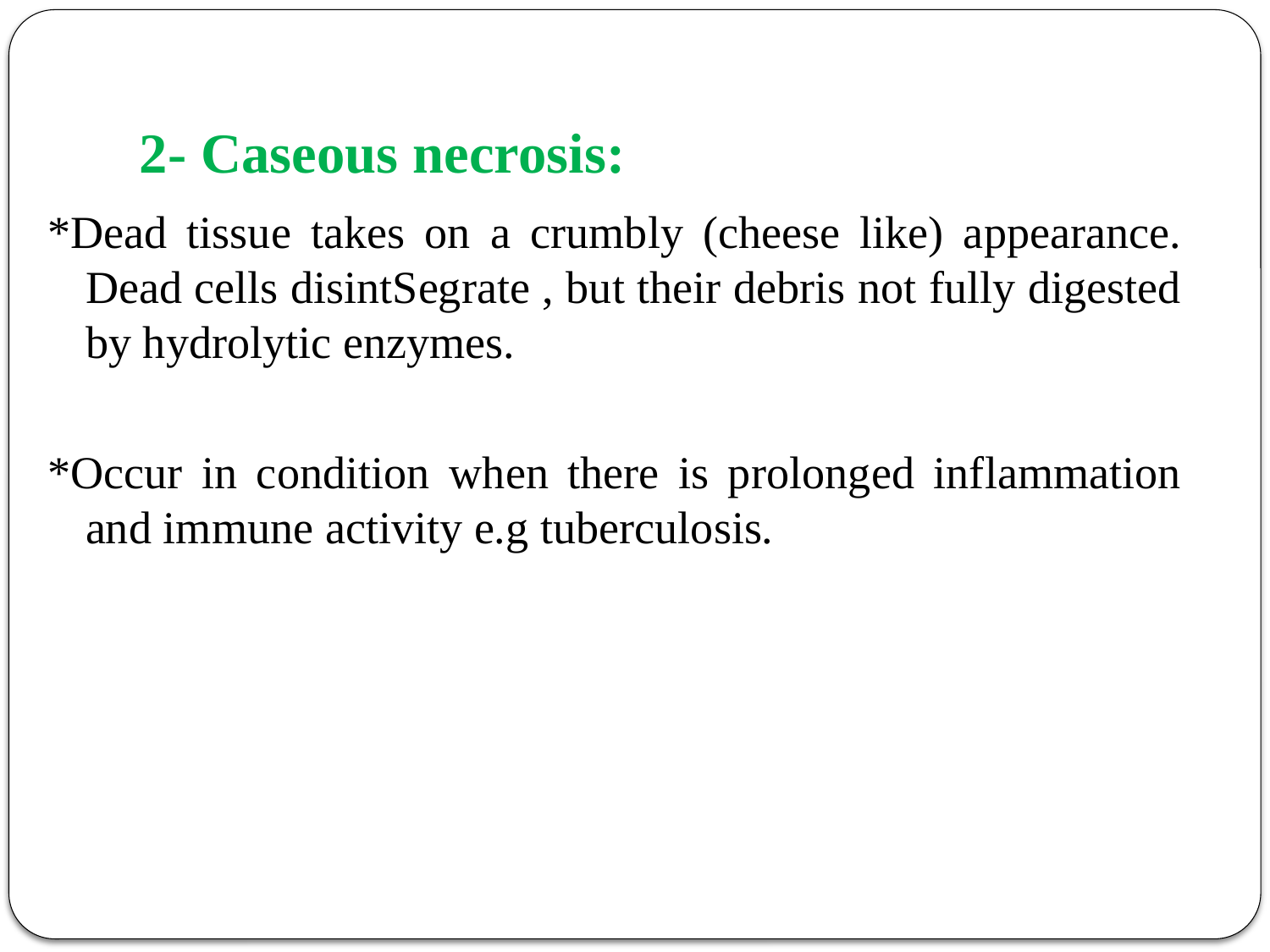

# 2- Caseous necrosis:
*Dead tissue takes on a crumbly (cheese like) appearance. Dead cells disintSegrate , but their debris not fully digested by hydrolytic enzymes.

*Occur in condition when there is prolonged inflammation and immune activity e.g tuberculosis.